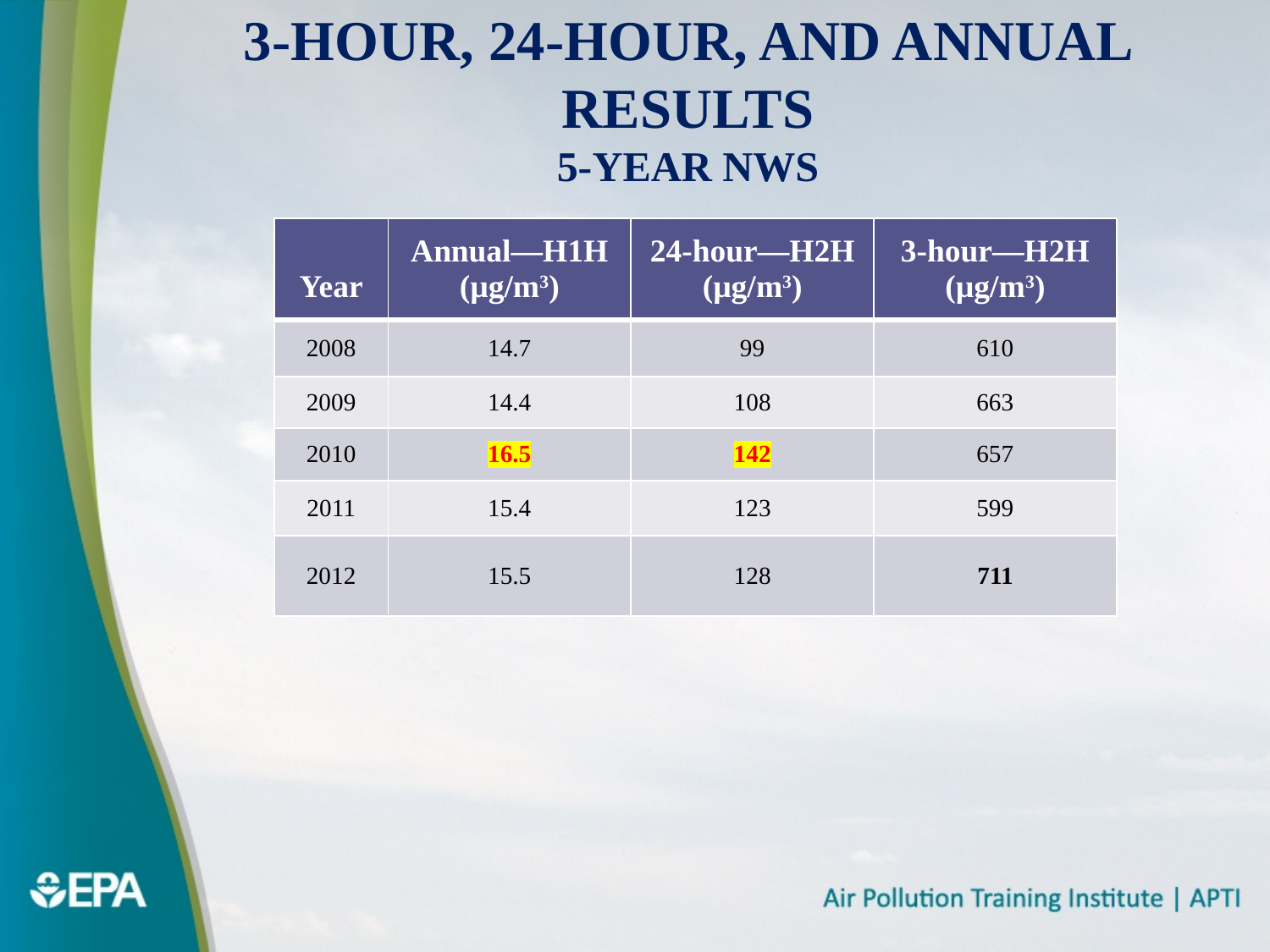

# 3-Hour, 24-Hour, and Annual Results 5-Year NWS
| Year | Annual—H1H (µg/m3) | 24-hour—H2H (µg/m3) | 3-hour—H2H (µg/m3) |
| --- | --- | --- | --- |
| 2008 | 14.7 | 99 | 610 |
| 2009 | 14.4 | 108 | 663 |
| 2010 | 16.5 | 142 | 657 |
| 2011 | 15.4 | 123 | 599 |
| 2012 | 15.5 | 128 | 711 |